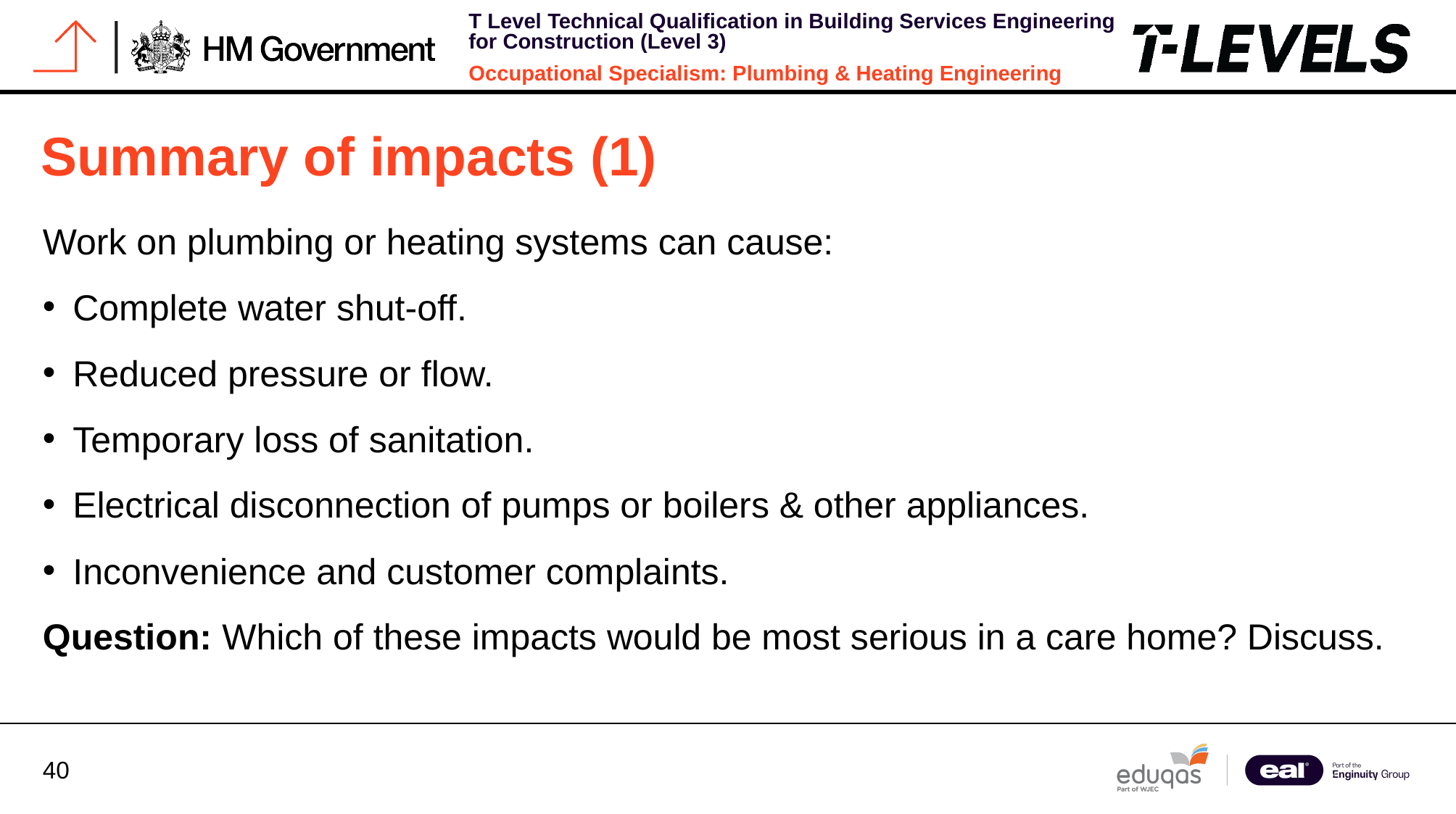

# Summary of impacts (1)
Work on plumbing or heating systems can cause:
Complete water shut-off.
Reduced pressure or flow.
Temporary loss of sanitation.
Electrical disconnection of pumps or boilers & other appliances.
Inconvenience and customer complaints.
Question: Which of these impacts would be most serious in a care home? Discuss.